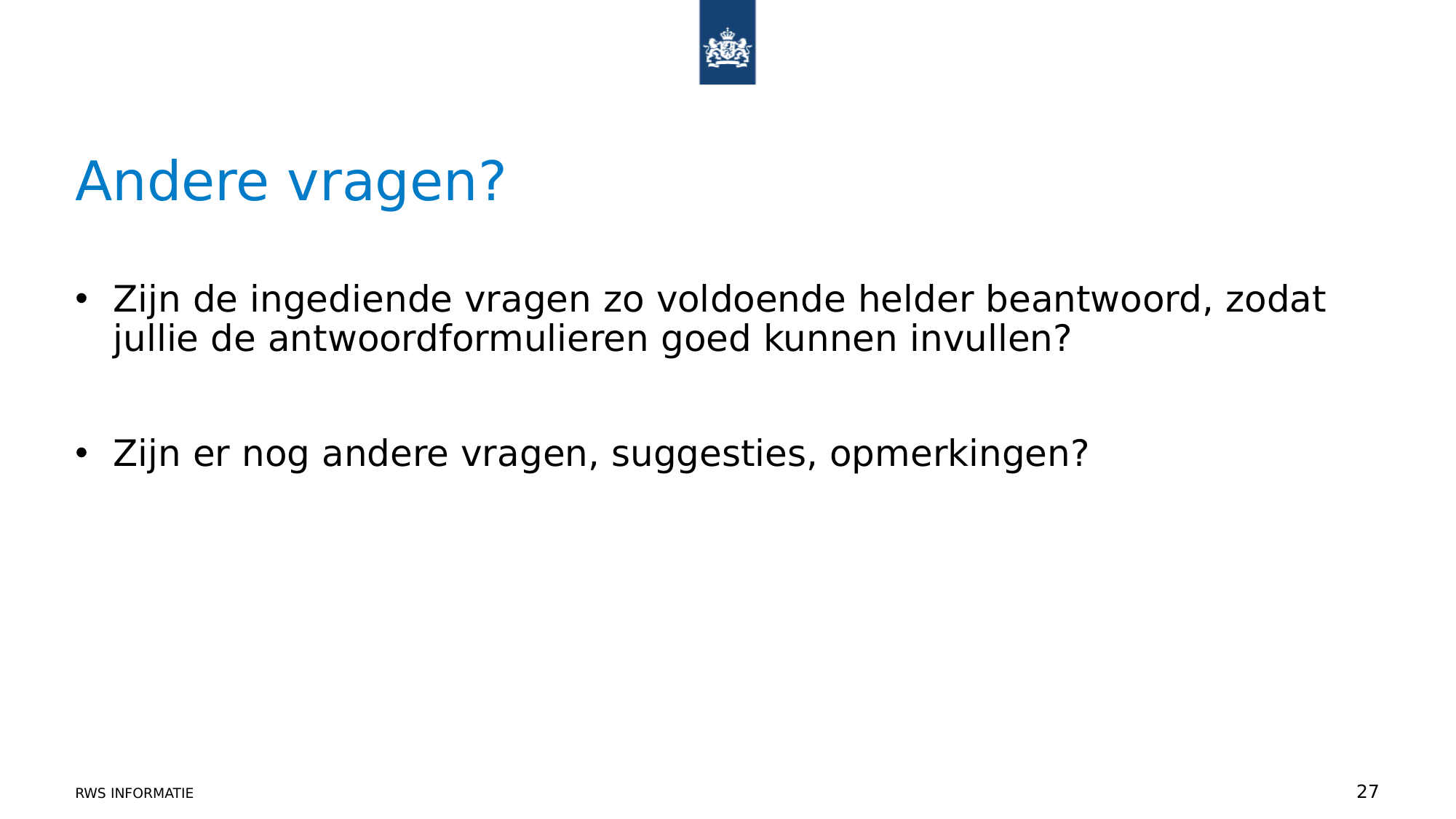

# Andere vragen?
Zijn de ingediende vragen zo voldoende helder beantwoord, zodat jullie de antwoordformulieren goed kunnen invullen?

Zijn er nog andere vragen, suggesties, opmerkingen?
RWS INFORMATIE
27